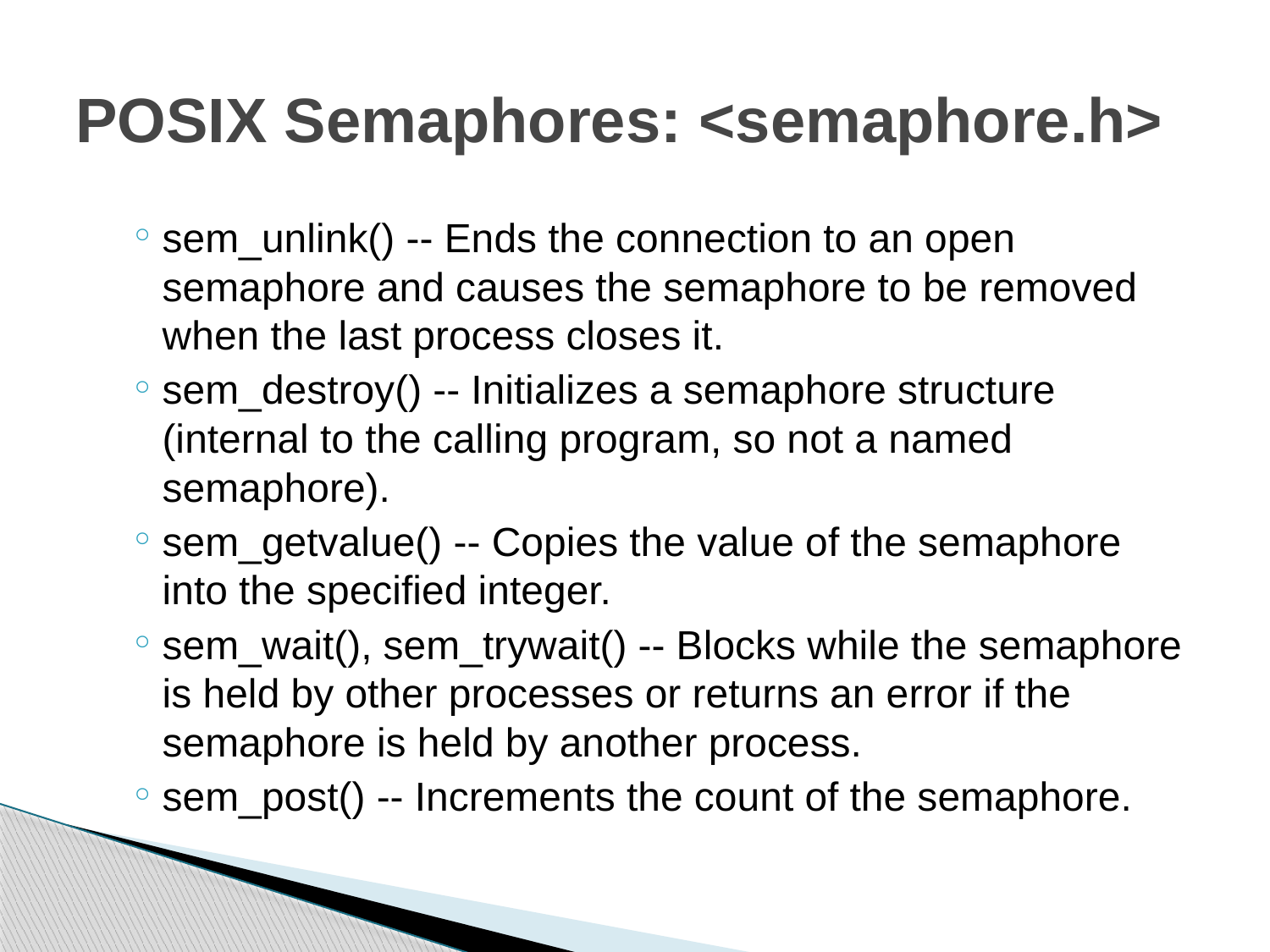

# POSIX Semaphores: <semaphore.h>
sem_unlink() -- Ends the connection to an open semaphore and causes the semaphore to be removed when the last process closes it.
sem_destroy() -- Initializes a semaphore structure (internal to the calling program, so not a named semaphore).
sem_getvalue() -- Copies the value of the semaphore into the specified integer.
sem_wait(), sem_trywait() -- Blocks while the semaphore is held by other processes or returns an error if the semaphore is held by another process.
sem_post() -- Increments the count of the semaphore.